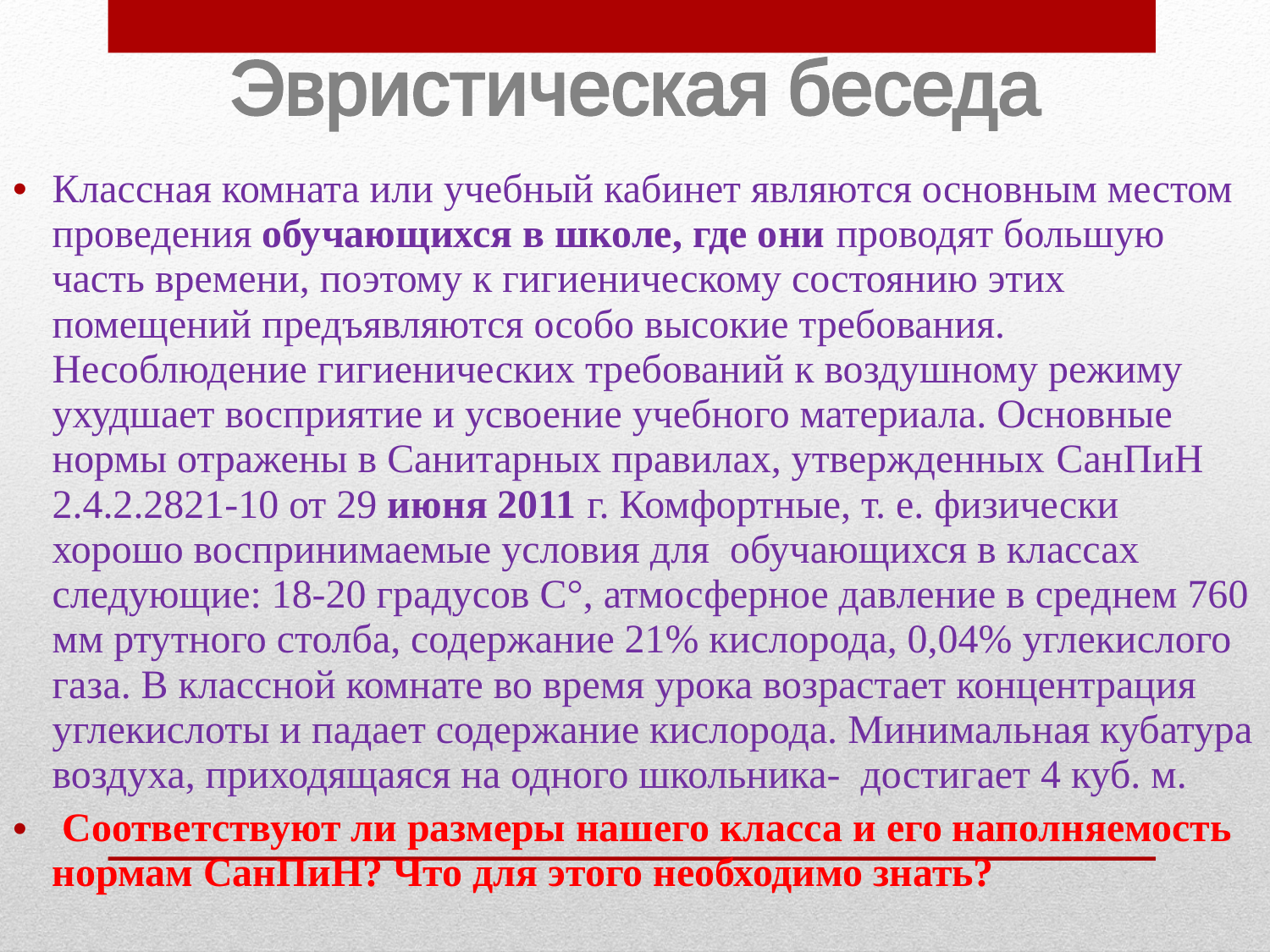

# Эвристическая беседа
Классная комната или учебный кабинет являются основным местом проведения обучающихся в школе, где они проводят большую часть времени, поэтому к гигиеническому состоянию этих помещений предъявляются особо высокие требования. Несоблюдение гигиенических требований к воздушному режиму ухудшает восприятие и усвоение учебного материала. Основные нормы отражены в Санитарных правилах, утвержденных СанПиН 2.4.2.2821-10 от 29 июня 2011 г. Комфортные, т. е. физически хорошо воспринимаемые условия для  обучающихся в классах следующие: 18-20 градусов C°, атмосферное давление в среднем 760 мм ртутного столба, содержание 21% кислорода, 0,04% углекислого газа. В классной комнате во время урока возрастает концентрация углекислоты и падает содержание кислорода. Минимальная кубатура воздуха, приходящаяся на одного школьника-  достигает 4 куб. м.
 Соответствуют ли размеры нашего класса и его наполняемость нормам СанПиН? Что для этого необходимо знать?